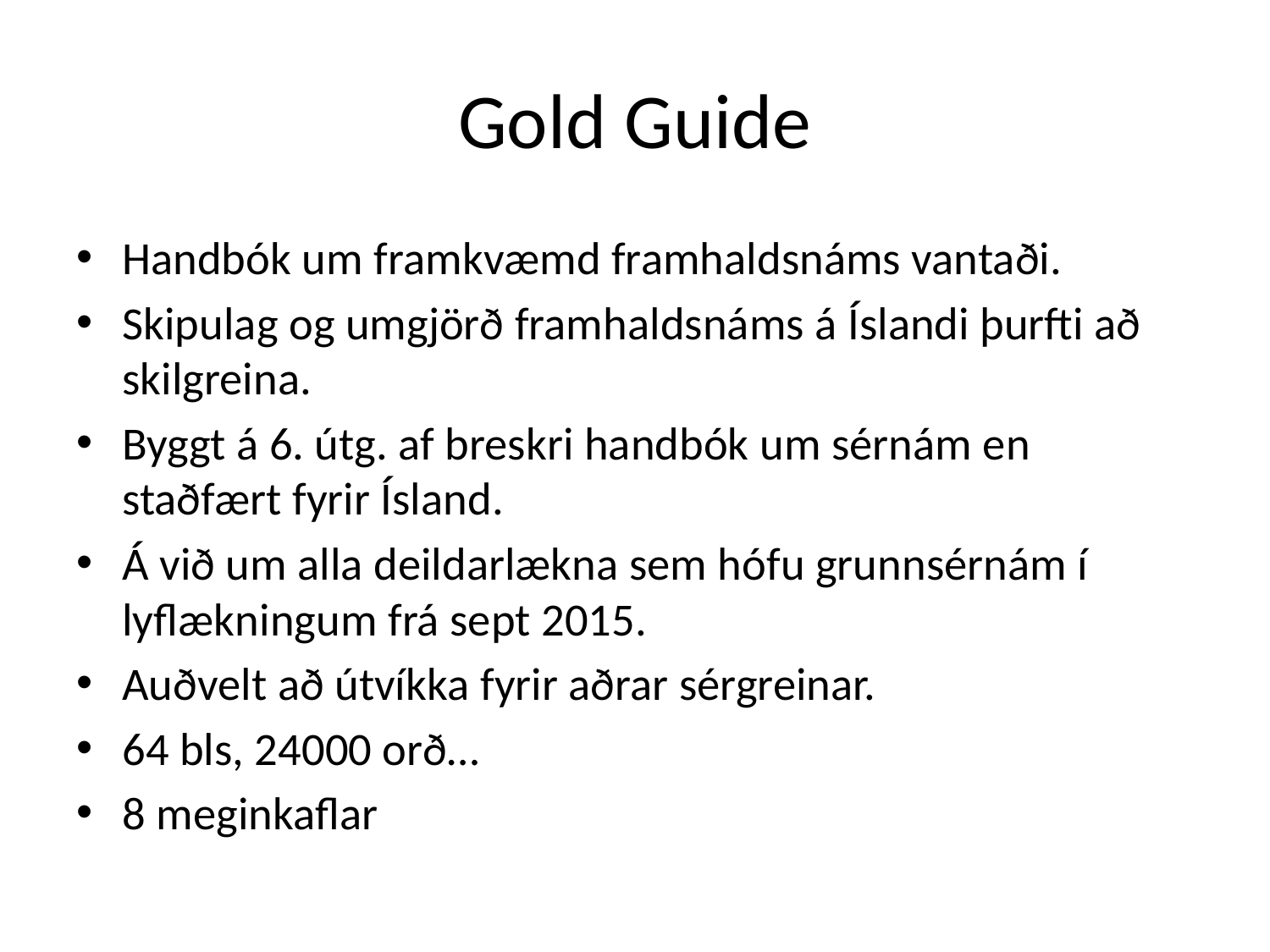

# Gold Guide
Handbók um framkvæmd framhaldsnáms vantaði.
Skipulag og umgjörð framhaldsnáms á Íslandi þurfti að skilgreina.
Byggt á 6. útg. af breskri handbók um sérnám en staðfært fyrir Ísland.
Á við um alla deildarlækna sem hófu grunnsérnám í lyflækningum frá sept 2015.
Auðvelt að útvíkka fyrir aðrar sérgreinar.
64 bls, 24000 orð…
8 meginkaflar